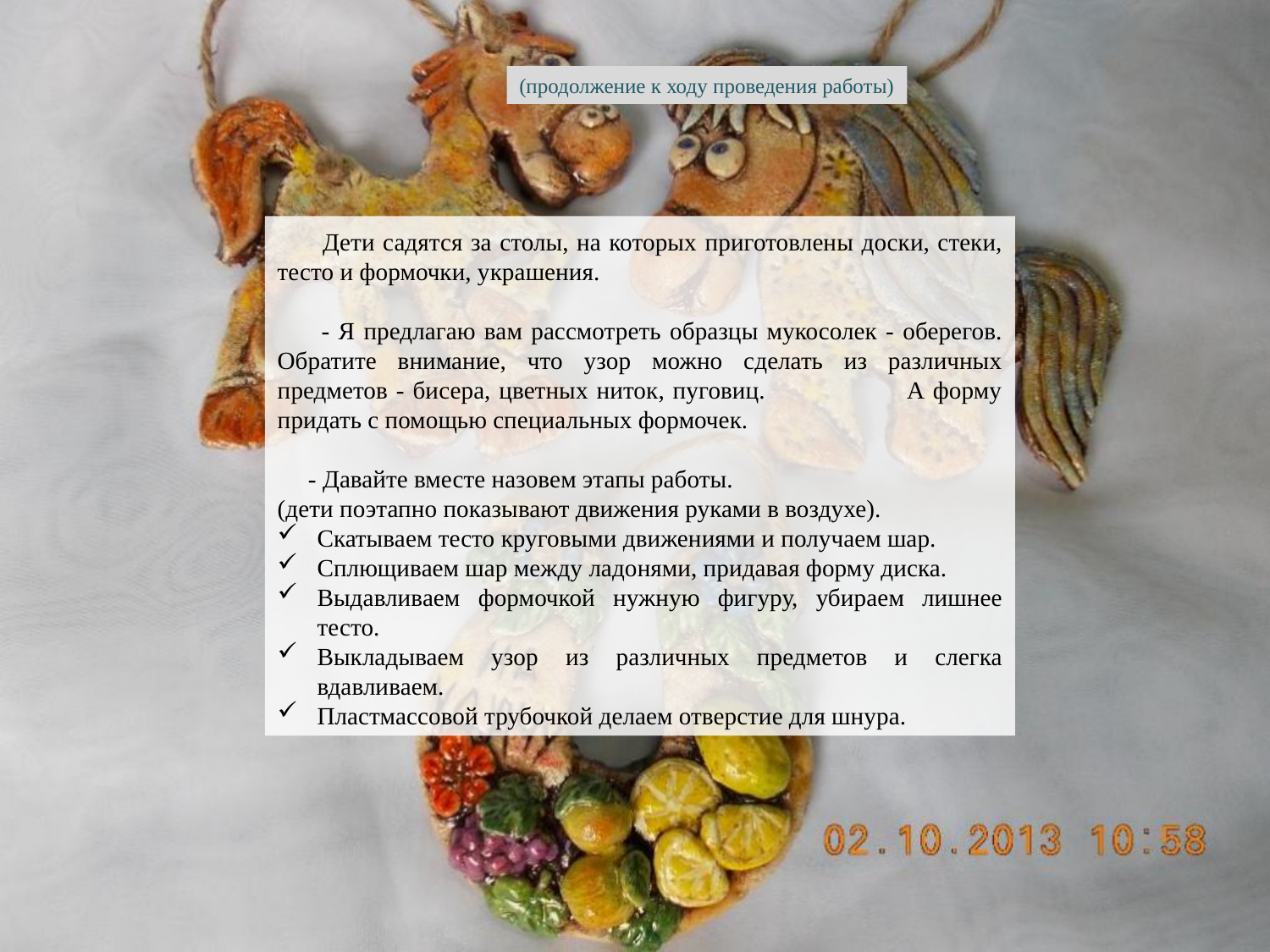

(продолжение к ходу проведения работы)
     Дети садятся за столы, на которых приготовлены доски, стеки, тесто и формочки, украшения.

     - Я предлагаю вам рассмотреть образцы мукосолек - оберегов. Обратите внимание, что узор можно сделать из различных предметов - бисера, цветных ниток, пуговиц.                 А форму придать с помощью специальных формочек.

     - Давайте вместе назовем этапы работы.
(дети поэтапно показывают движения руками в воздухе).
Скатываем тесто круговыми движениями и получаем шар.
Сплющиваем шар между ладонями, придавая форму диска.
Выдавливаем формочкой нужную фигуру, убираем лишнее тесто.
Выкладываем узор из различных предметов и слегка вдавливаем.
Пластмассовой трубочкой делаем отверстие для шнура.